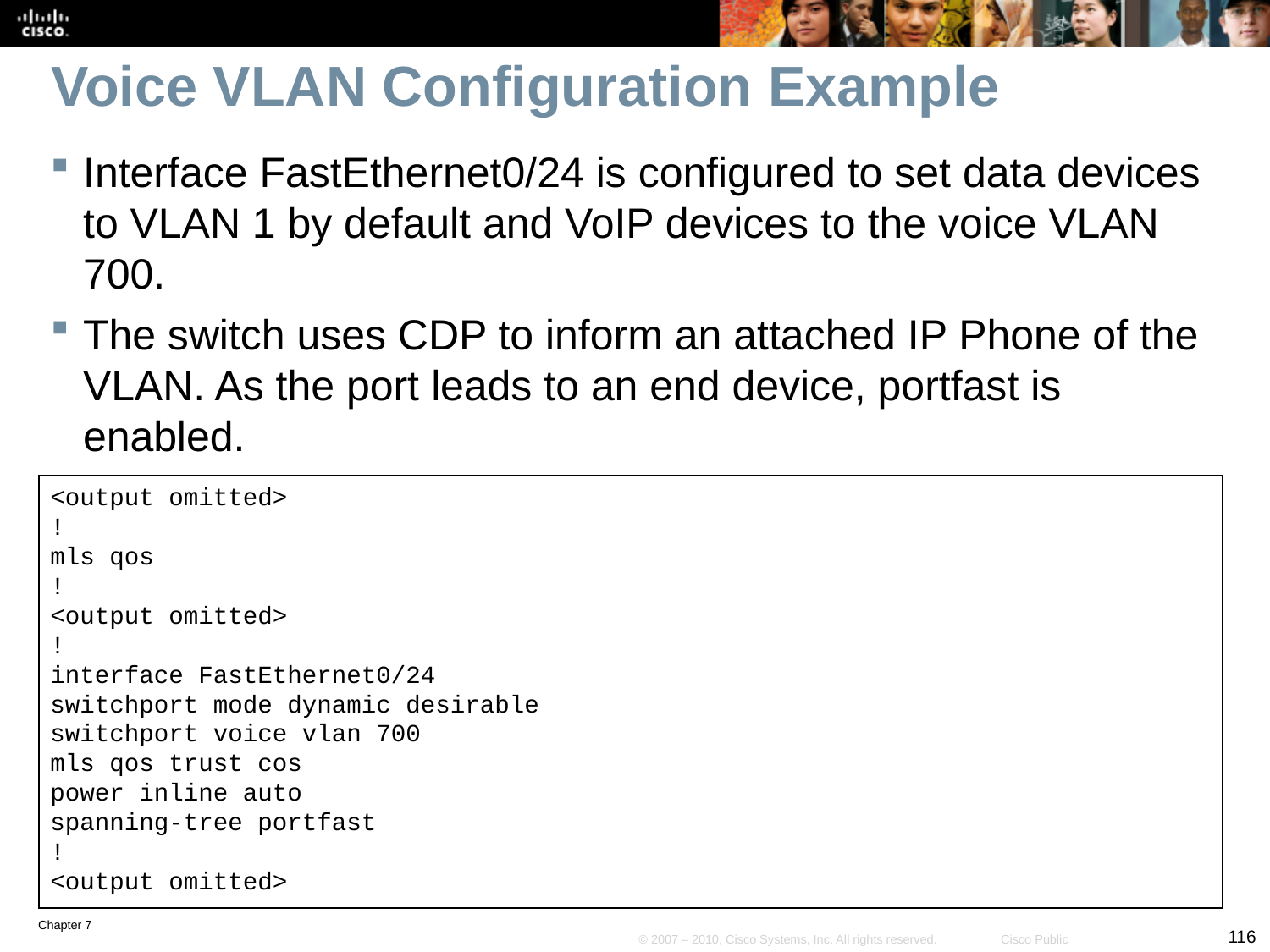

# Voice VLAN Configuration Example
Interface FastEthernet0/24 is configured to set data devices to VLAN 1 by default and VoIP devices to the voice VLAN 700.
The switch uses CDP to inform an attached IP Phone of the VLAN. As the port leads to an end device, portfast is enabled.
<output omitted>
!
mls qos
!
<output omitted>
!
interface FastEthernet0/24
switchport mode dynamic desirable
switchport voice vlan 700
mls qos trust cos
power inline auto
spanning-tree portfast
!
<output omitted>